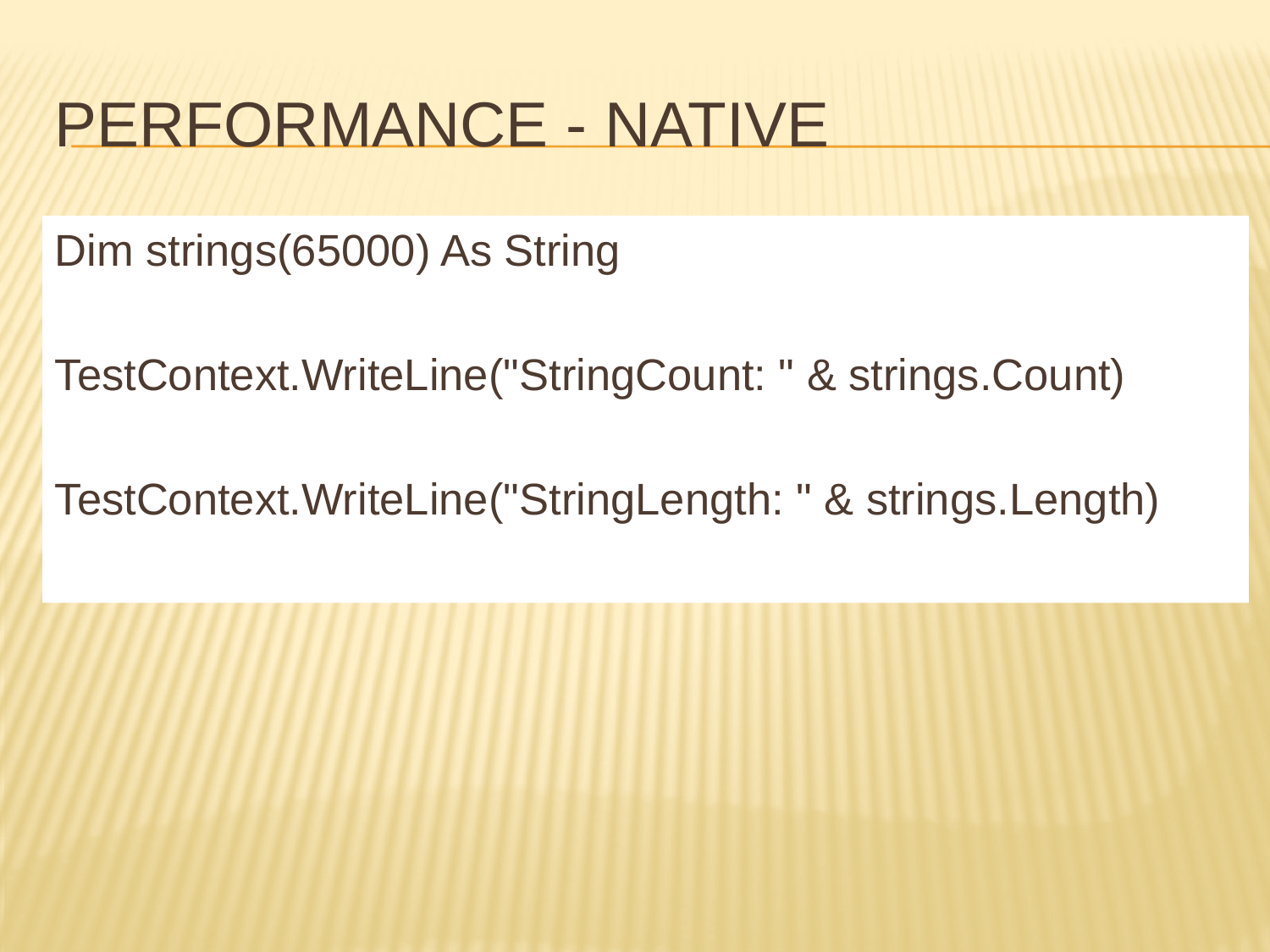

# Performance - Native
Dim strings(65000) As String

TestContext.WriteLine("StringCount: " & strings.Count)

TestContext.WriteLine("StringLength: " & strings.Length)